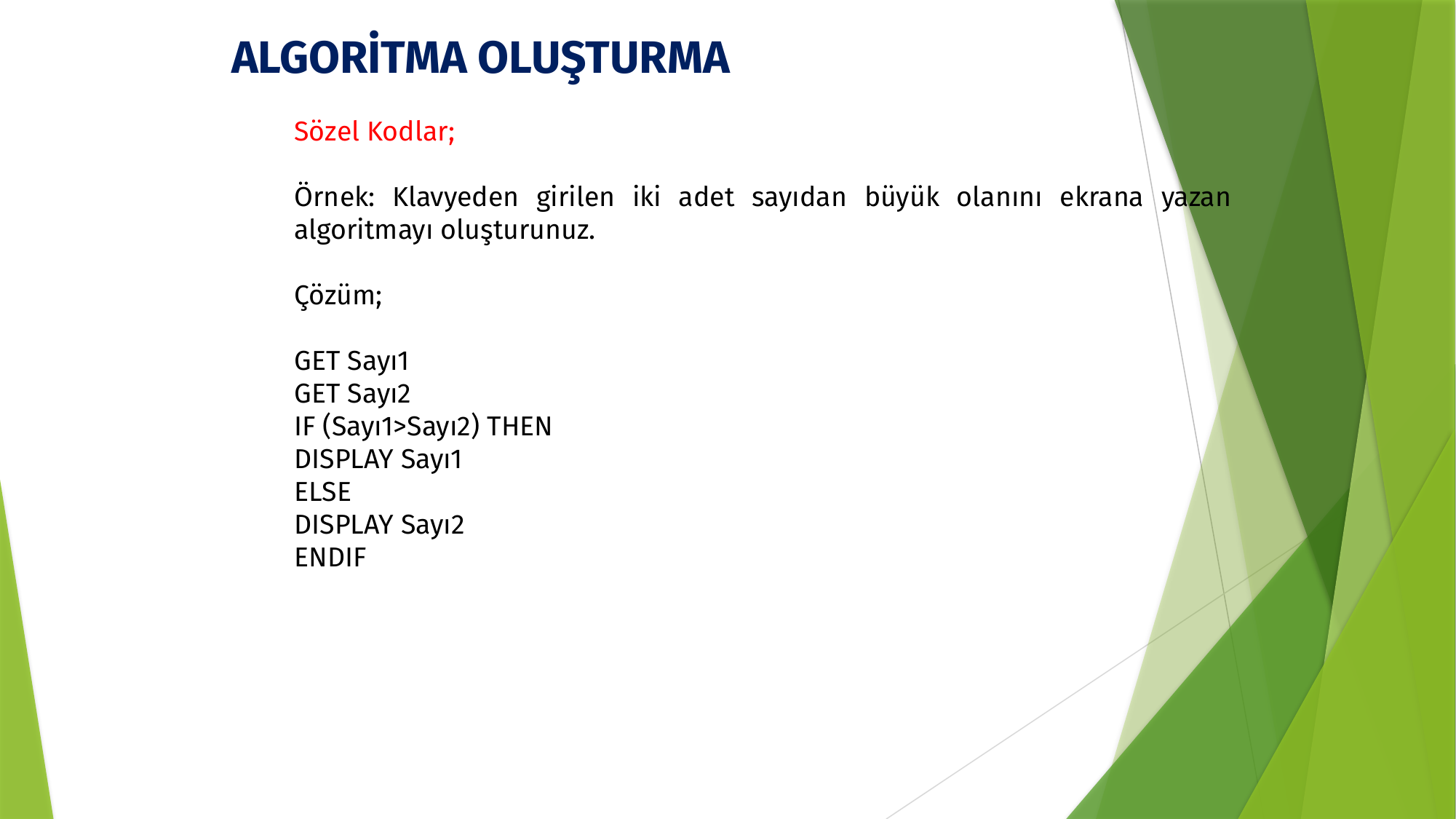

ALGORİTMA OLUŞTURMA
Sözel Kodlar;

Örnek: Klavyeden girilen iki adet sayıdan büyük olanını ekrana yazan algoritmayı oluşturunuz.

Çözüm;

GET Sayı1
GET Sayı2
IF (Sayı1>Sayı2) THEN
DISPLAY Sayı1
ELSE
DISPLAY Sayı2
ENDIF